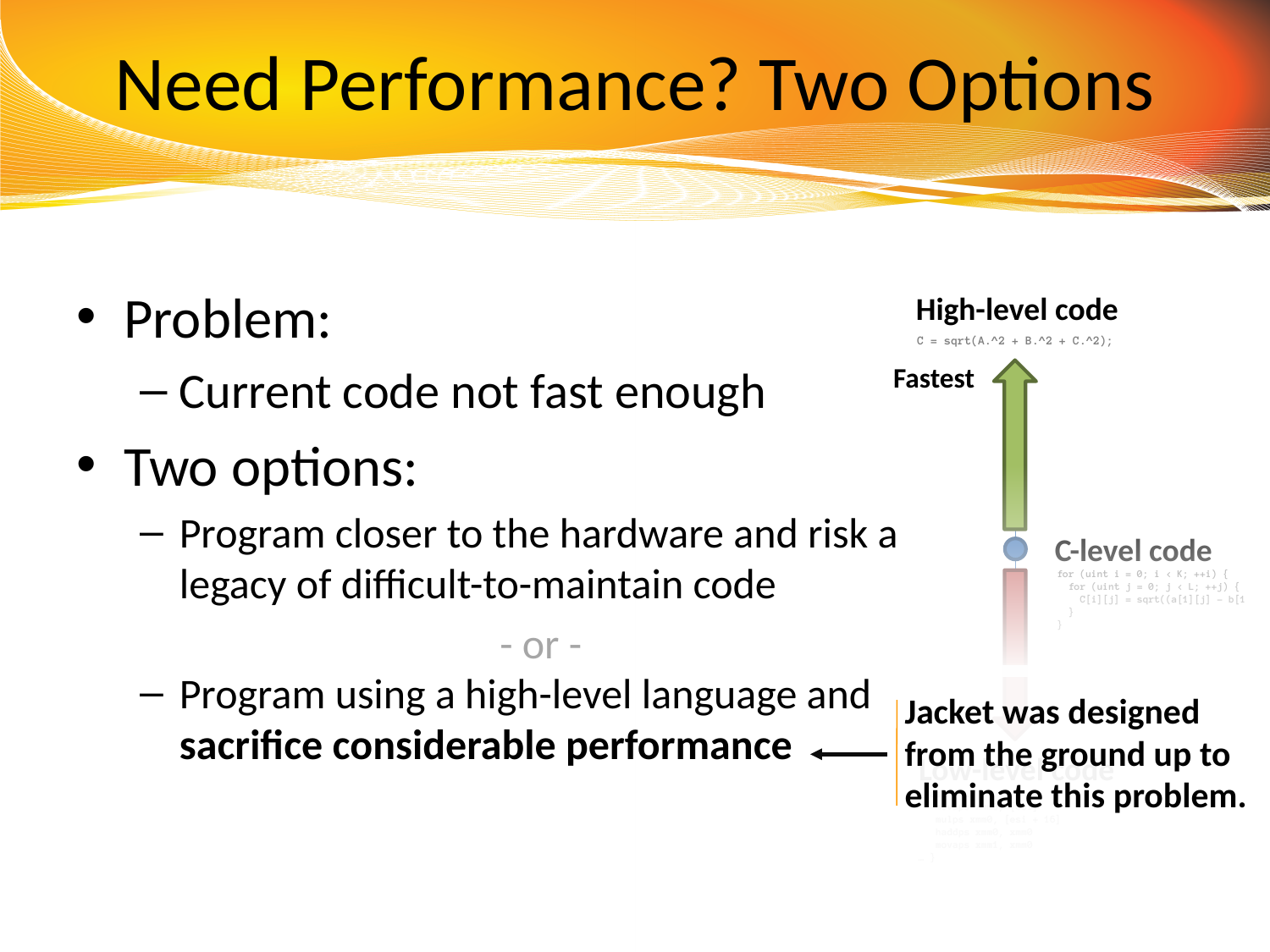

# Need Performance? Two Options
Problem:
Current code not fast enough
Two options:
Program closer to the hardware and risk a legacy of difficult-to-maintain code
Program using a high-level language and sacrifice considerable performance
High-level code
C = sqrt(A.^2 + B.^2 + C.^2);

C-level code

for (uint i = 0; i < K; ++i) {
  for (uint j = 0; j < L; ++j) {
    C[i][j] = sqrt((a[1][j] - b[1
  }
}

Low-level code
__asm { …
   movaps xmm0, [esi]
   mulps xmm0, [esi + 16]
   haddps xmm0, xmm0
   movaps xmm1, xmm0
… }
Fastest

- or -

Jacket was designed from the ground up to eliminate this problem.